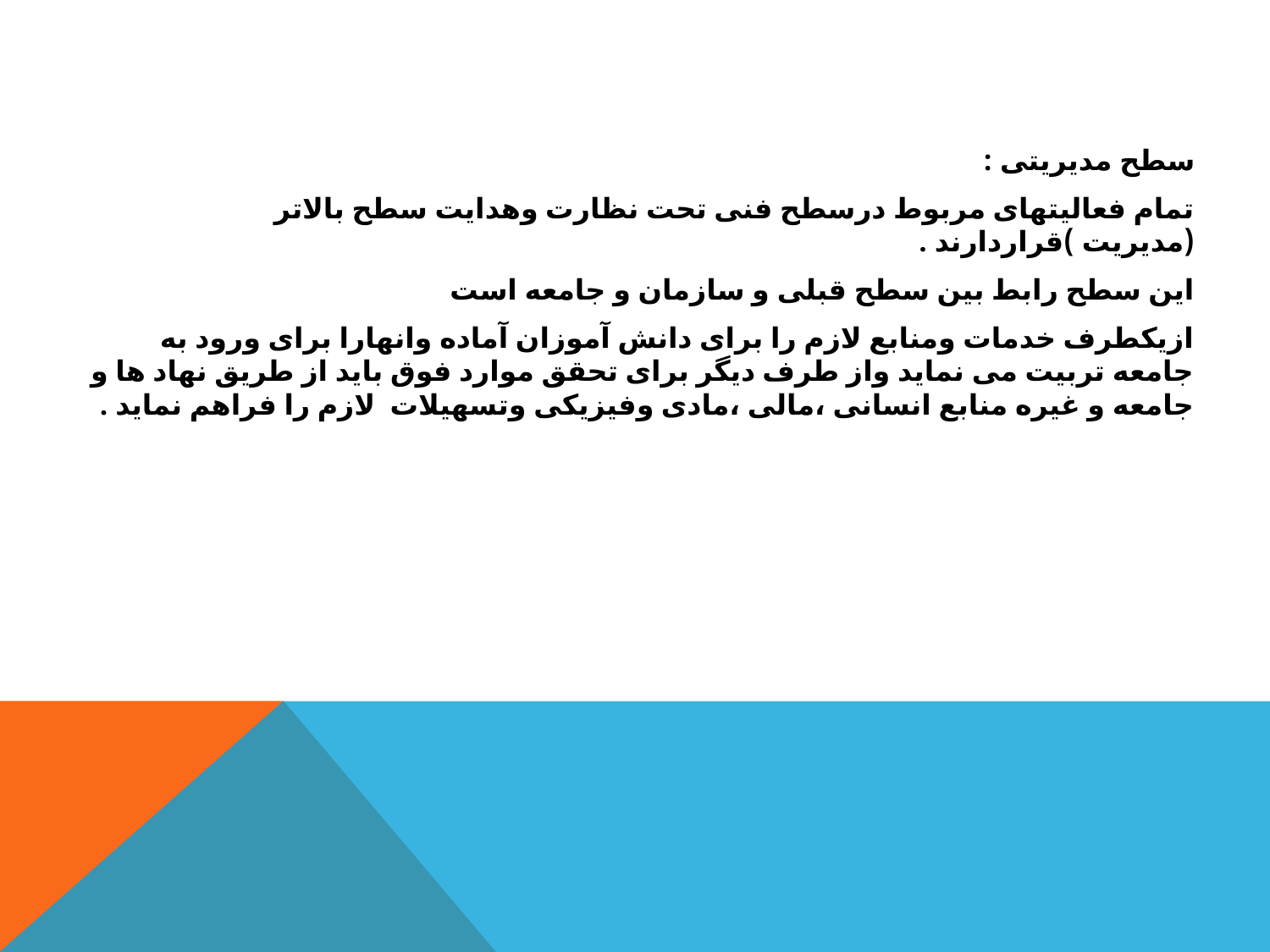

سطح مدیریتی :
تمام فعالیتهای مربوط درسطح فنی تحت نظارت وهدایت سطح بالاتر (مدیریت )قراردارند .
این سطح رابط بین سطح قبلی و سازمان و جامعه است
ازیکطرف خدمات ومنابع لازم را برای دانش آموزان آماده وانهارا برای ورود به جامعه تربیت می نماید واز طرف دیگر برای تحقق موارد فوق باید از طریق نهاد ها و جامعه و غیره منابع انسانی ،مالی ،مادی وفیزیکی وتسهیلات  لازم را فراهم نماید .